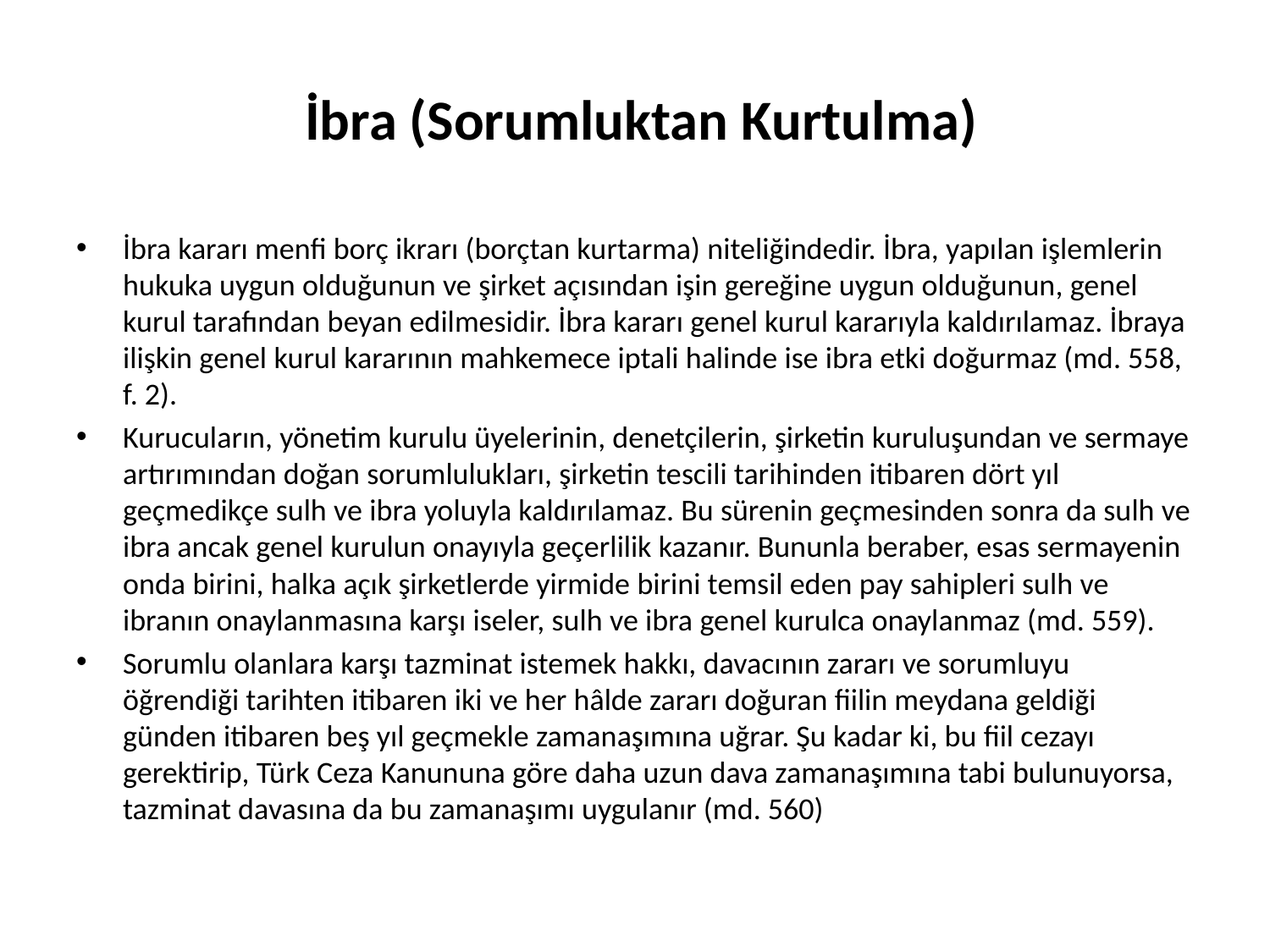

# İbra (Sorumluktan Kurtulma)
İbra kararı menfi borç ikrarı (borçtan kurtarma) niteliğindedir. İbra, yapılan işlemlerin hukuka uygun olduğunun ve şirket açısından işin gereğine uygun olduğunun, genel kurul tarafından beyan edilmesidir. İbra kararı genel kurul kararıyla kaldırılamaz. İbraya ilişkin genel kurul kararının mahkemece iptali halinde ise ibra etki doğurmaz (md. 558, f. 2).
Kurucuların, yönetim kurulu üyelerinin, denetçilerin, şirketin kuruluşundan ve sermaye artırımından doğan sorumlulukları, şirketin tescili tarihinden itibaren dört yıl geçmedikçe sulh ve ibra yoluyla kaldırılamaz. Bu sürenin geçmesinden sonra da sulh ve ibra ancak genel kurulun onayıyla geçerlilik kazanır. Bununla beraber, esas sermayenin onda birini, halka açık şirketlerde yirmide birini temsil eden pay sahipleri sulh ve ibranın onaylanmasına karşı iseler, sulh ve ibra genel kurulca onaylanmaz (md. 559).
Sorumlu olanlara karşı tazminat istemek hakkı, davacının zararı ve sorumluyu öğrendiği tarihten itibaren iki ve her hâlde zararı doğuran fiilin meydana geldiği günden itibaren beş yıl geçmekle zamanaşımına uğrar. Şu kadar ki, bu fiil cezayı gerektirip, Türk Ceza Kanununa göre daha uzun dava zamanaşımına tabi bulunuyorsa, tazminat davasına da bu zamanaşımı uygulanır (md. 560)